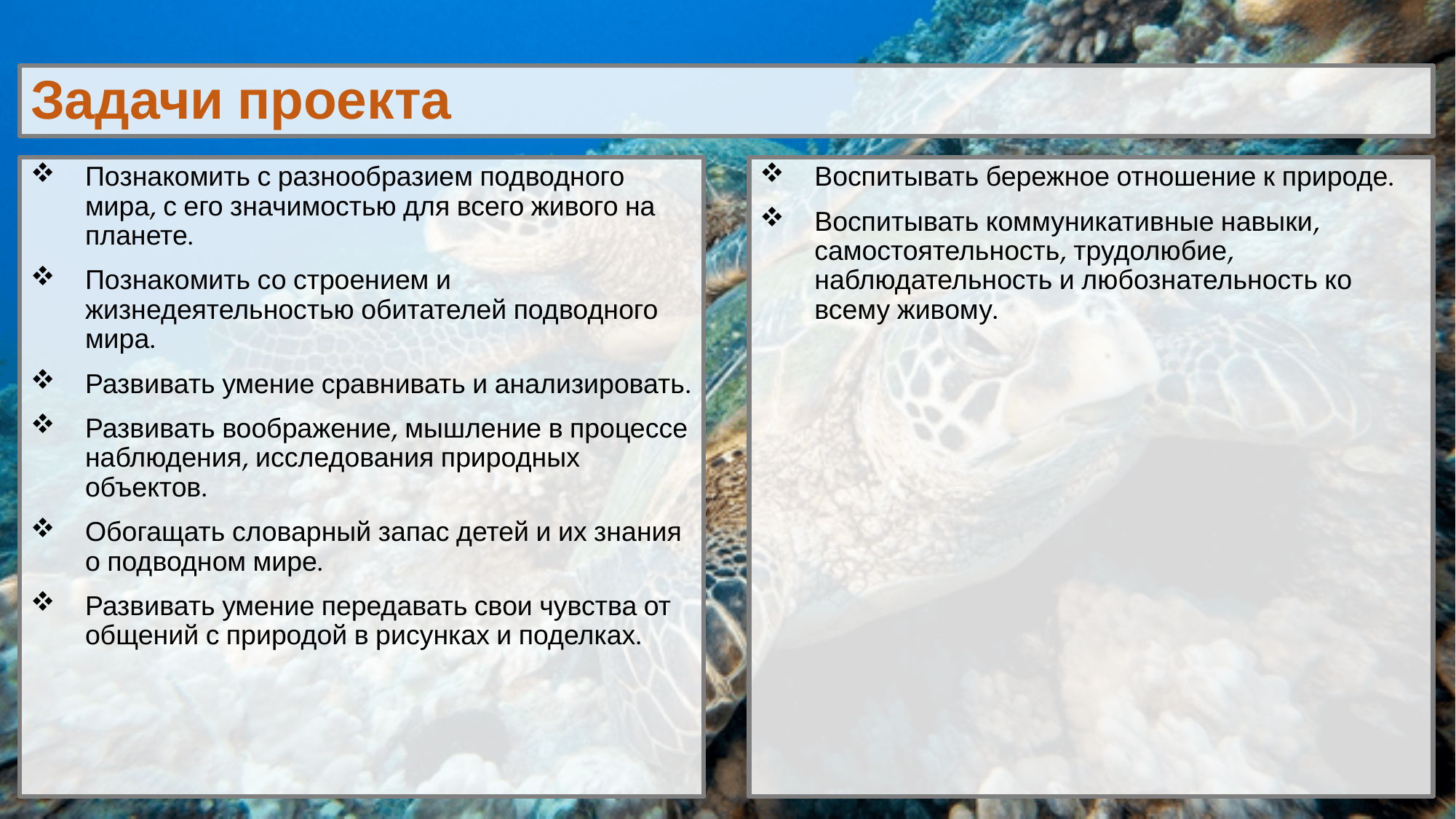

# Задачи проекта
Воспитывать бережное отношение к природе.
Воспитывать коммуникативные навыки, самостоятельность, трудолюбие, наблюдательность и любознательность ко всему живому.
Познакомить с разнообразием подводного мира, с его значимостью для всего живого на планете.
Познакомить со строением и жизнедеятельностью обитателей подводного мира.
Развивать умение сравнивать и анализировать.
Развивать воображение, мышление в процессе наблюдения, исследования природных объектов.
Обогащать словарный запас детей и их знания о подводном мире.
Развивать умение передавать свои чувства от общений с природой в рисунках и поделках.